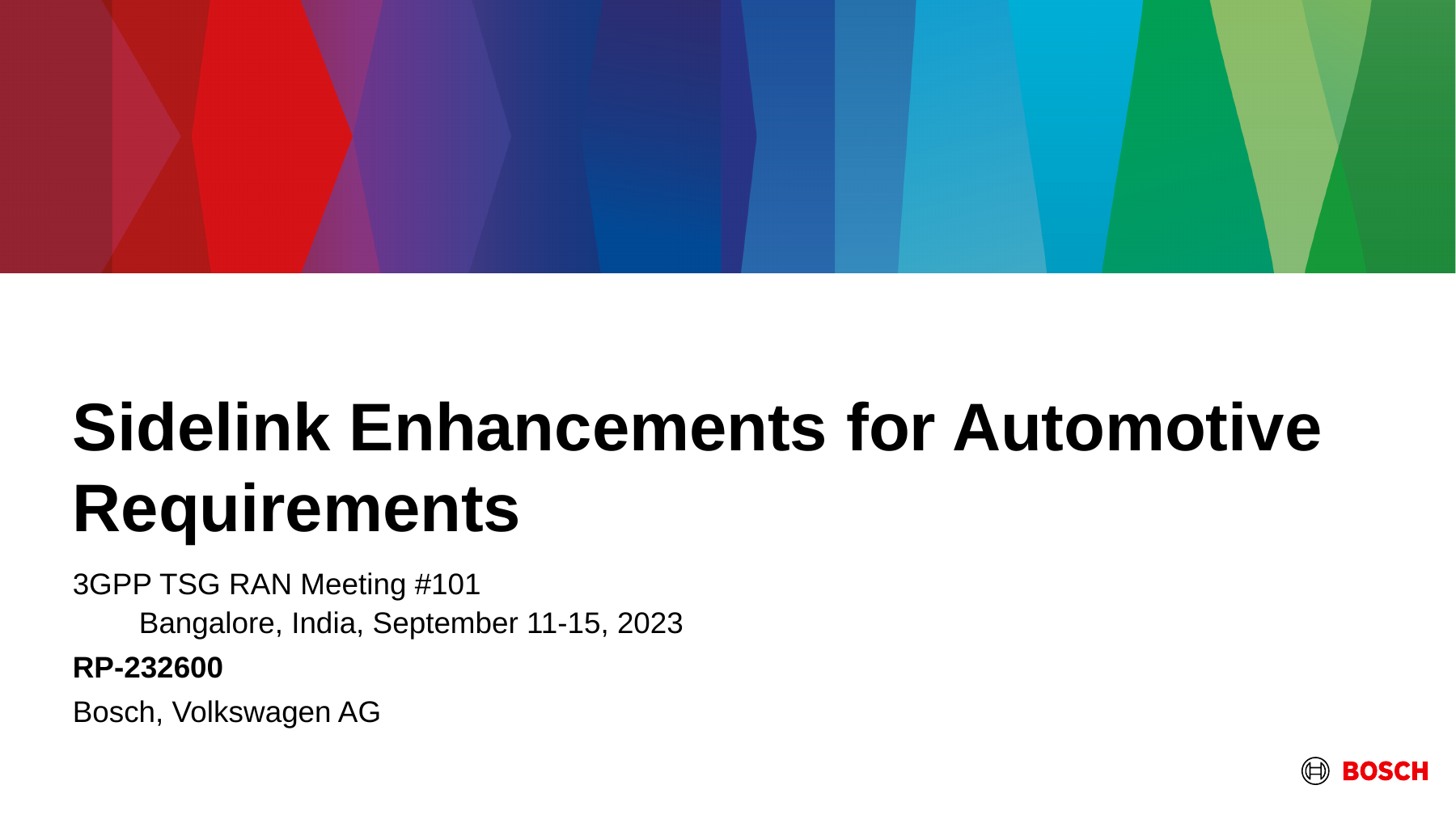

# Sidelink Enhancements for Automotive Requirements
3GPP TSG RAN Meeting #101                                                                                                           Bangalore, India, September 11-15, 2023
RP-232600
Bosch, Volkswagen AG